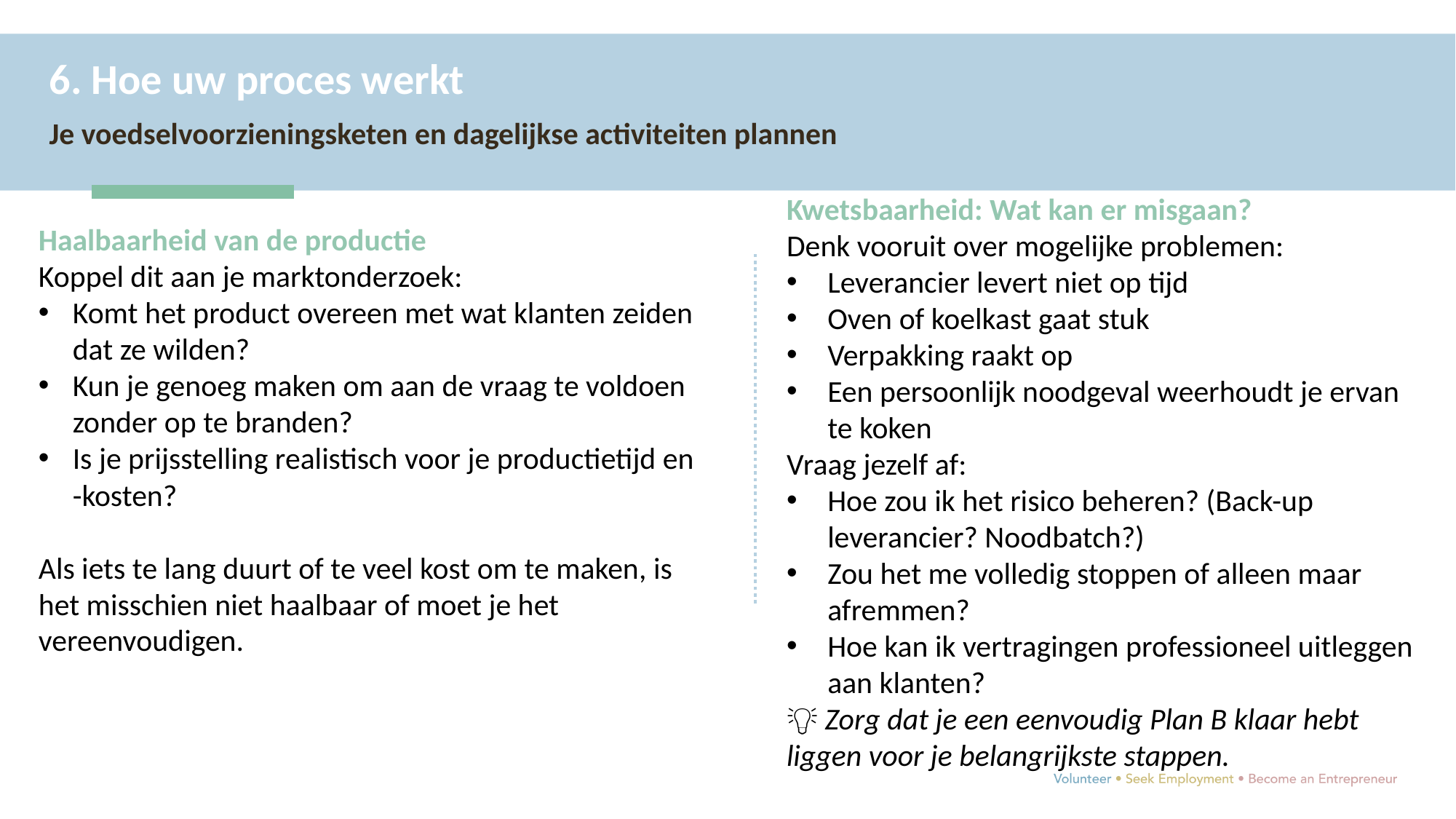

6. Hoe uw proces werkt
Je voedselvoorzieningsketen en dagelijkse activiteiten plannen
Kwetsbaarheid: Wat kan er misgaan?
Denk vooruit over mogelijke problemen:
Leverancier levert niet op tijd
Oven of koelkast gaat stuk
Verpakking raakt op
Een persoonlijk noodgeval weerhoudt je ervan te koken
Vraag jezelf af:
Hoe zou ik het risico beheren? (Back-up leverancier? Noodbatch?)
Zou het me volledig stoppen of alleen maar afremmen?
Hoe kan ik vertragingen professioneel uitleggen aan klanten?
💡 Zorg dat je een eenvoudig Plan B klaar hebt liggen voor je belangrijkste stappen.

Haalbaarheid van de productie
Koppel dit aan je marktonderzoek:
Komt het product overeen met wat klanten zeiden dat ze wilden?
Kun je genoeg maken om aan de vraag te voldoen zonder op te branden?
Is je prijsstelling realistisch voor je productietijd en -kosten?

Als iets te lang duurt of te veel kost om te maken, is het misschien niet haalbaar of moet je het vereenvoudigen.